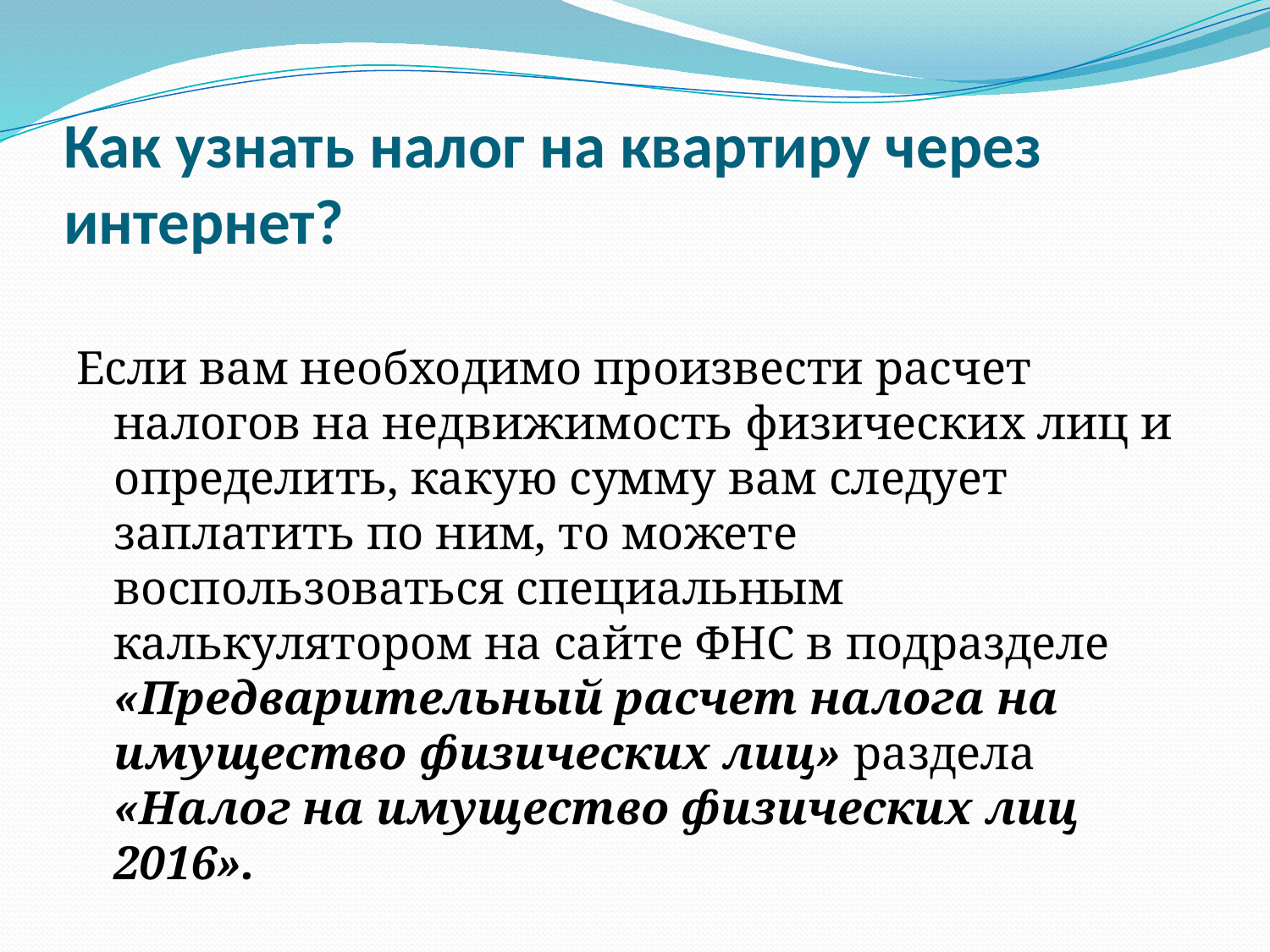

# Как узнать налог на квартиру через интернет?

Если вам необходимо произвести расчет налогов на недвижимость физических лиц и определить, какую сумму вам следует заплатить по ним, то можете воспользоваться специальным калькулятором на сайте ФНС в подразделе «Предварительный расчет налога на имущество физических лиц» раздела «Налог на имущество физических лиц 2016».